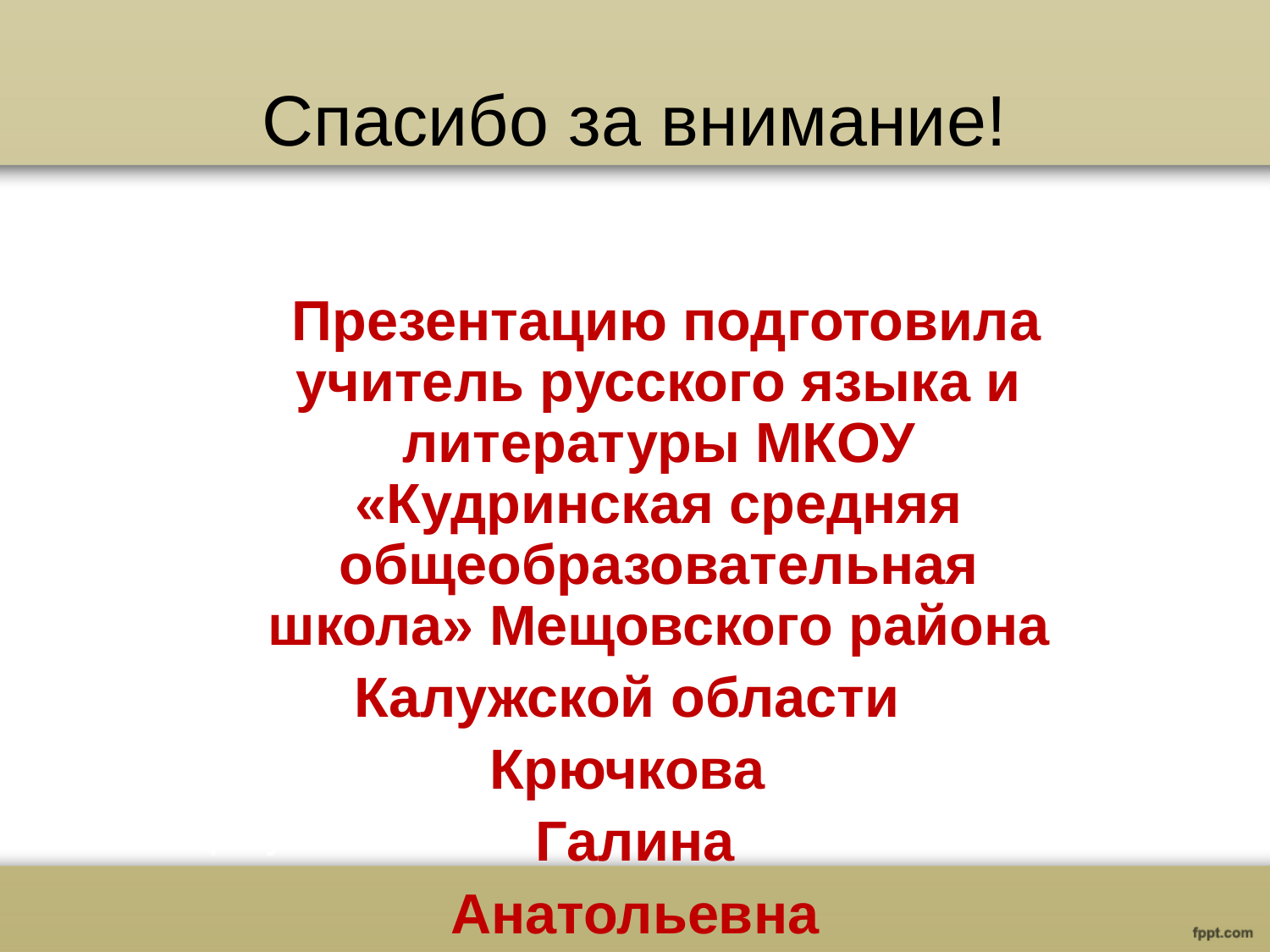

# Спасибо за внимание!
    Презентацию подготовила учитель русского языка и литературы МКОУ «Кудринская средняя общеобразовательная школа» Мещовского района
Калужской области
Крючкова
Галина
 Анатольевна